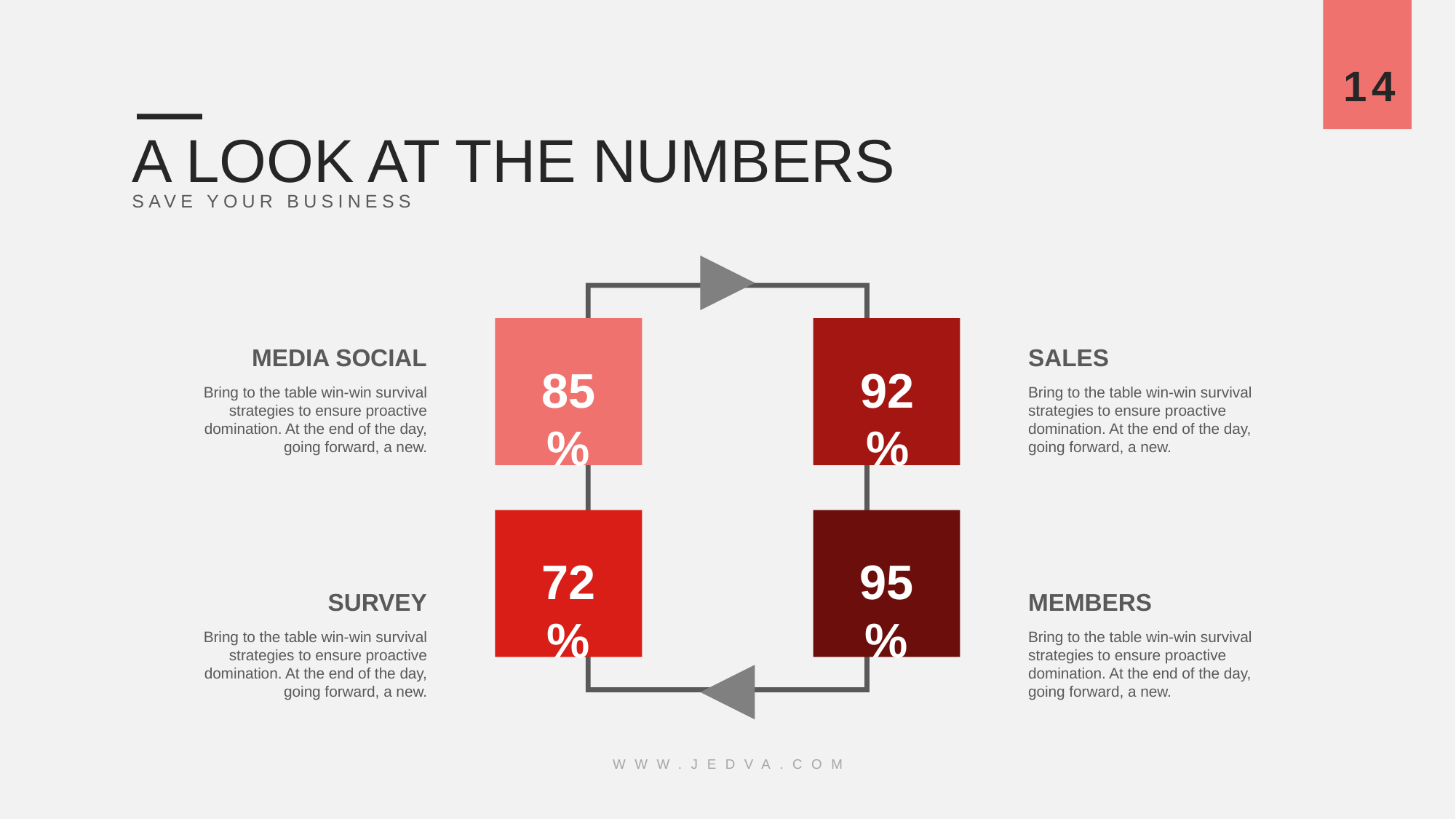

14

A LOOK AT THE NUMBERS
SAVE YOUR BUSINESS

MEDIA SOCIAL
SALES
85%
92%
Bring to the table win-win survival strategies to ensure proactive domination. At the end of the day, going forward, a new.
Bring to the table win-win survival strategies to ensure proactive domination. At the end of the day, going forward, a new.

72%
95%
SURVEY
MEMBERS
Bring to the table win-win survival strategies to ensure proactive domination. At the end of the day, going forward, a new.
Bring to the table win-win survival strategies to ensure proactive domination. At the end of the day, going forward, a new.

WWW.JEDVA.COM